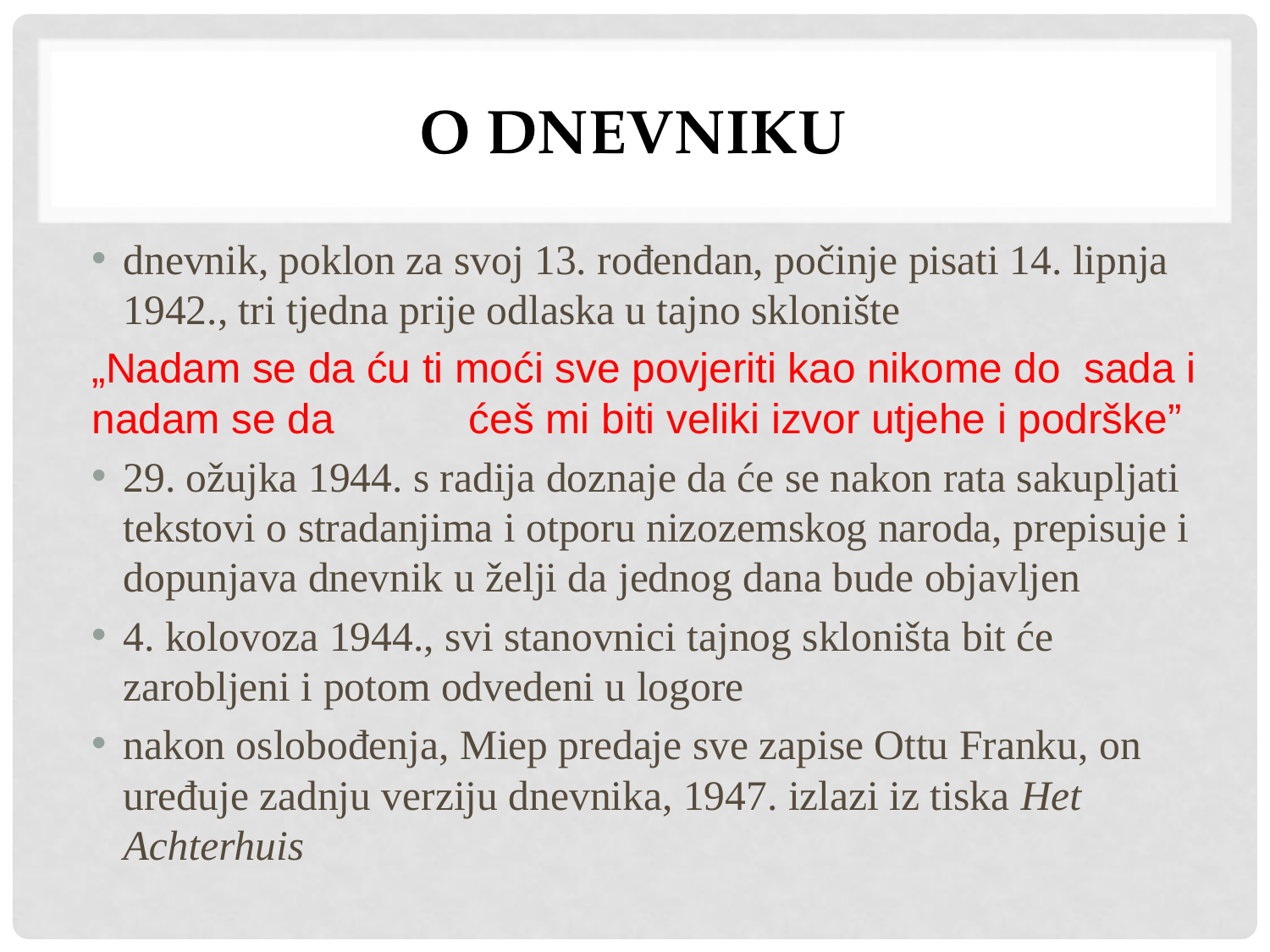

# O DNEVNIKU
dnevnik, poklon za svoj 13. rođendan, počinje pisati 14. lipnja 1942., tri tjedna prije odlaska u tajno sklonište
	„Nadam se da ću ti moći sve povjeriti kao nikome do  sada i nadam se da 		ćeš mi biti veliki izvor utjehe i podrške”
29. ožujka 1944. s radija doznaje da će se nakon rata sakupljati tekstovi o stradanjima i otporu nizozemskog naroda, prepisuje i dopunjava dnevnik u želji da jednog dana bude objavljen
4. kolovoza 1944., svi stanovnici tajnog skloništa bit će zarobljeni i potom odvedeni u logore
nakon oslobođenja, Miep predaje sve zapise Ottu Franku, on uređuje zadnju verziju dnevnika, 1947. izlazi iz tiska Het Achterhuis